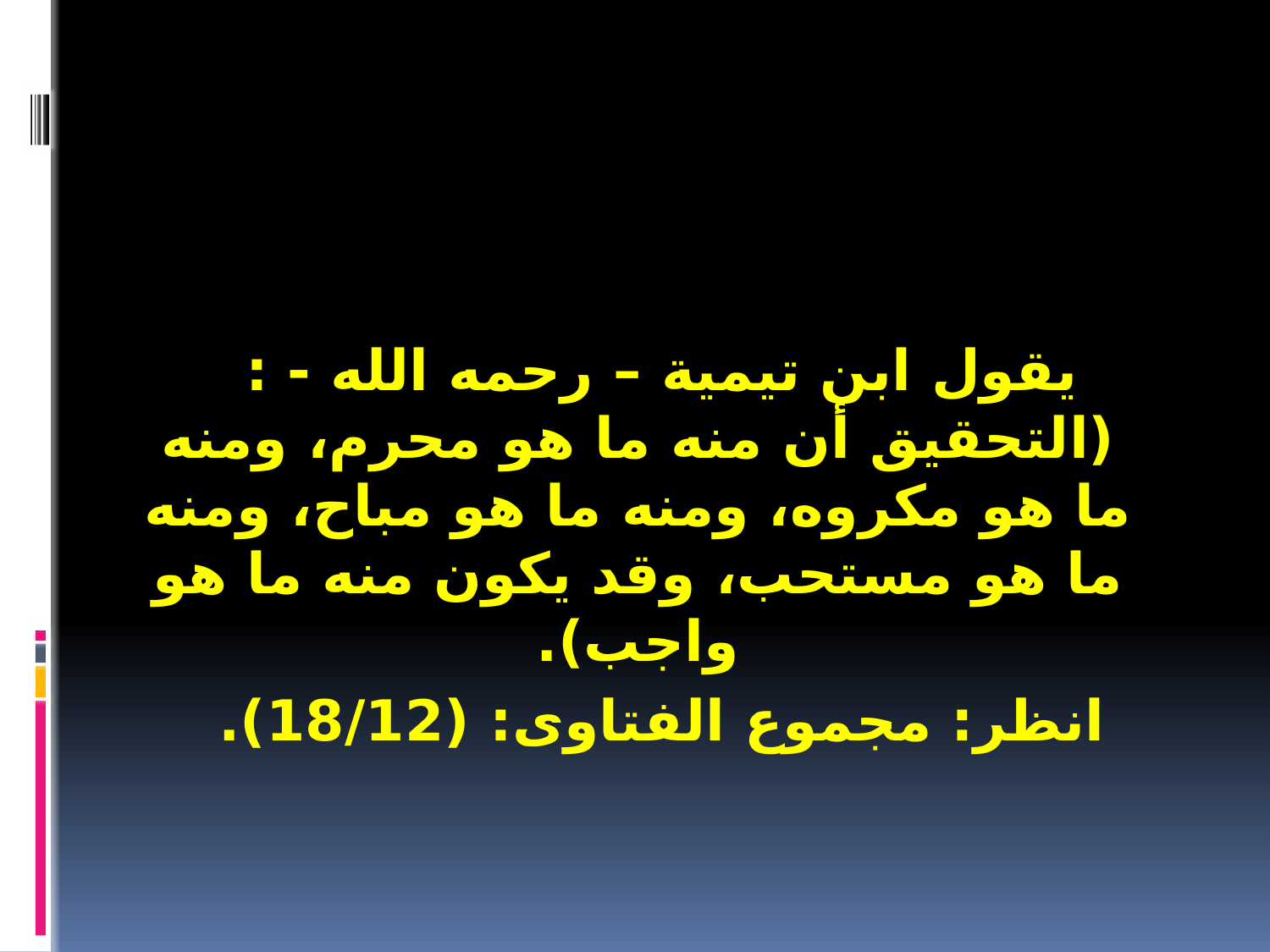

يقول ابن تيمية – رحمه الله - : (التحقيق أن منه ما هو محرم، ومنه ما هو مكروه، ومنه ما هو مباح، ومنه ما هو مستحب، وقد يكون منه ما هو واجب).
انظر: مجموع الفتاوى: (18/12).